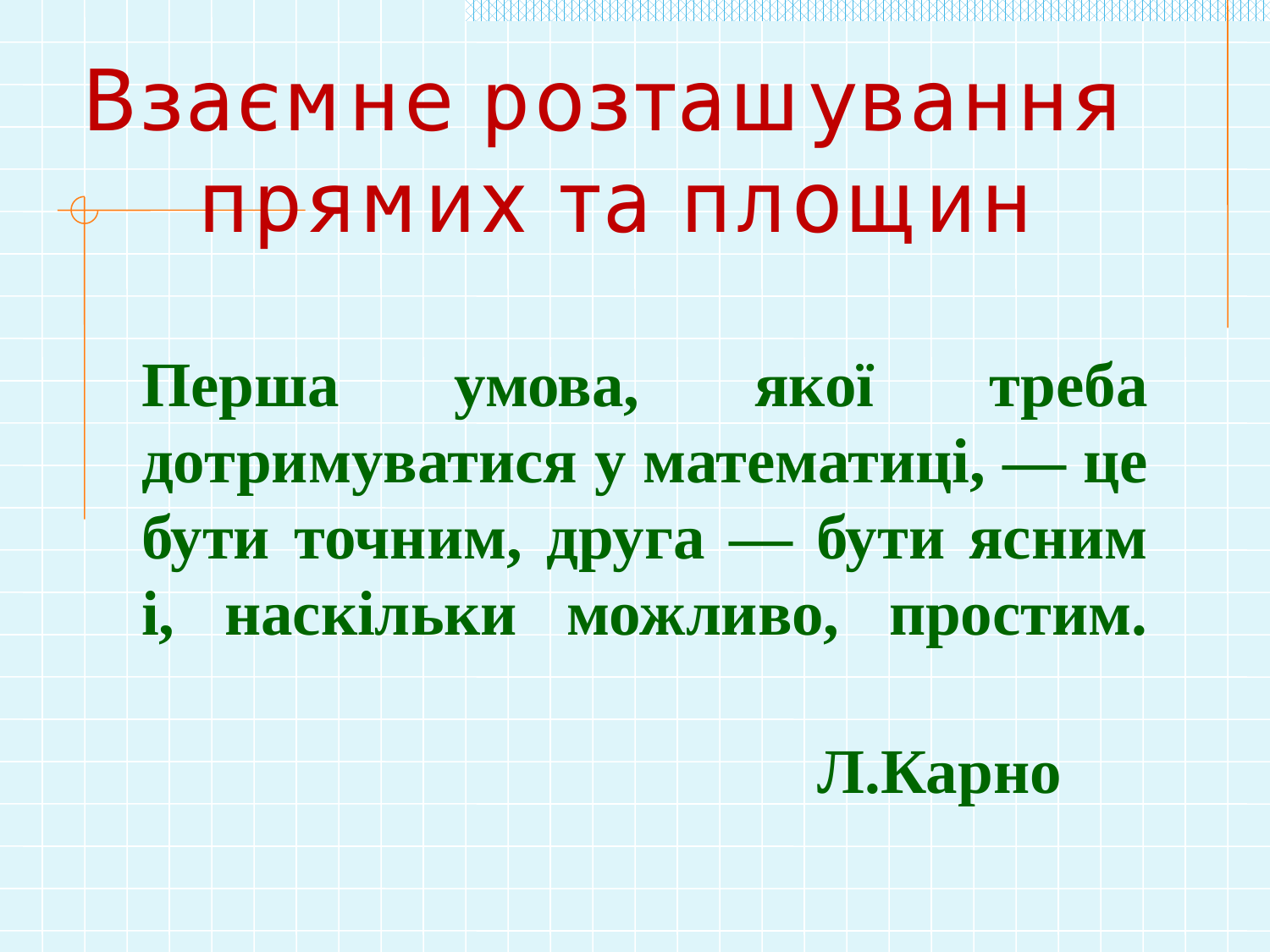

Взаємне розташування
 прямих та площин
Перша умова, якої треба дотримуватися у математиці, — це бути точним, друга — бути ясним і, наскільки можливо, простим.
Л.Карно